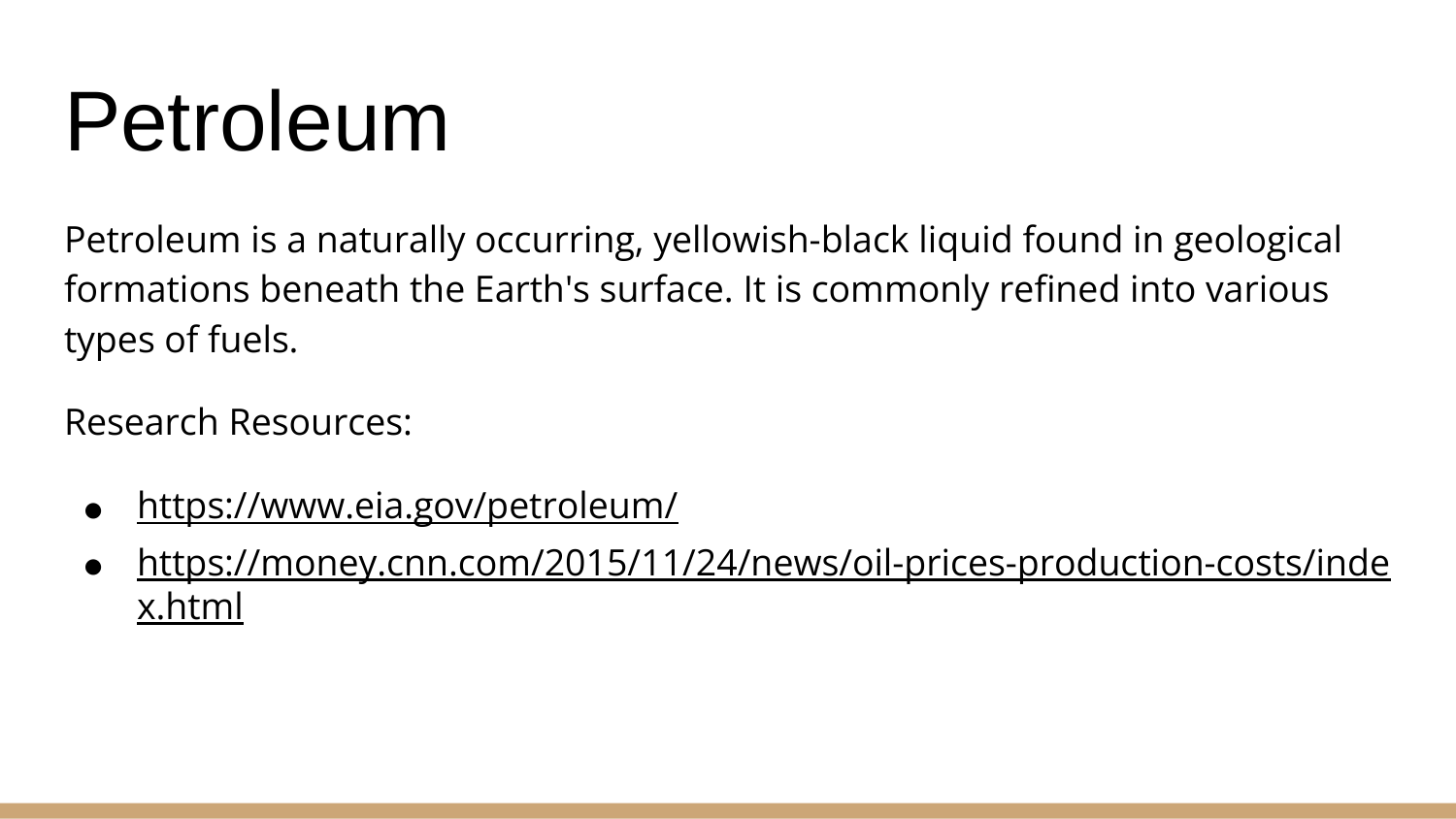

# Petroleum
Petroleum is a naturally occurring, yellowish-black liquid found in geological formations beneath the Earth's surface. It is commonly refined into various types of fuels.
Research Resources:
https://www.eia.gov/petroleum/
https://money.cnn.com/2015/11/24/news/oil-prices-production-costs/index.html